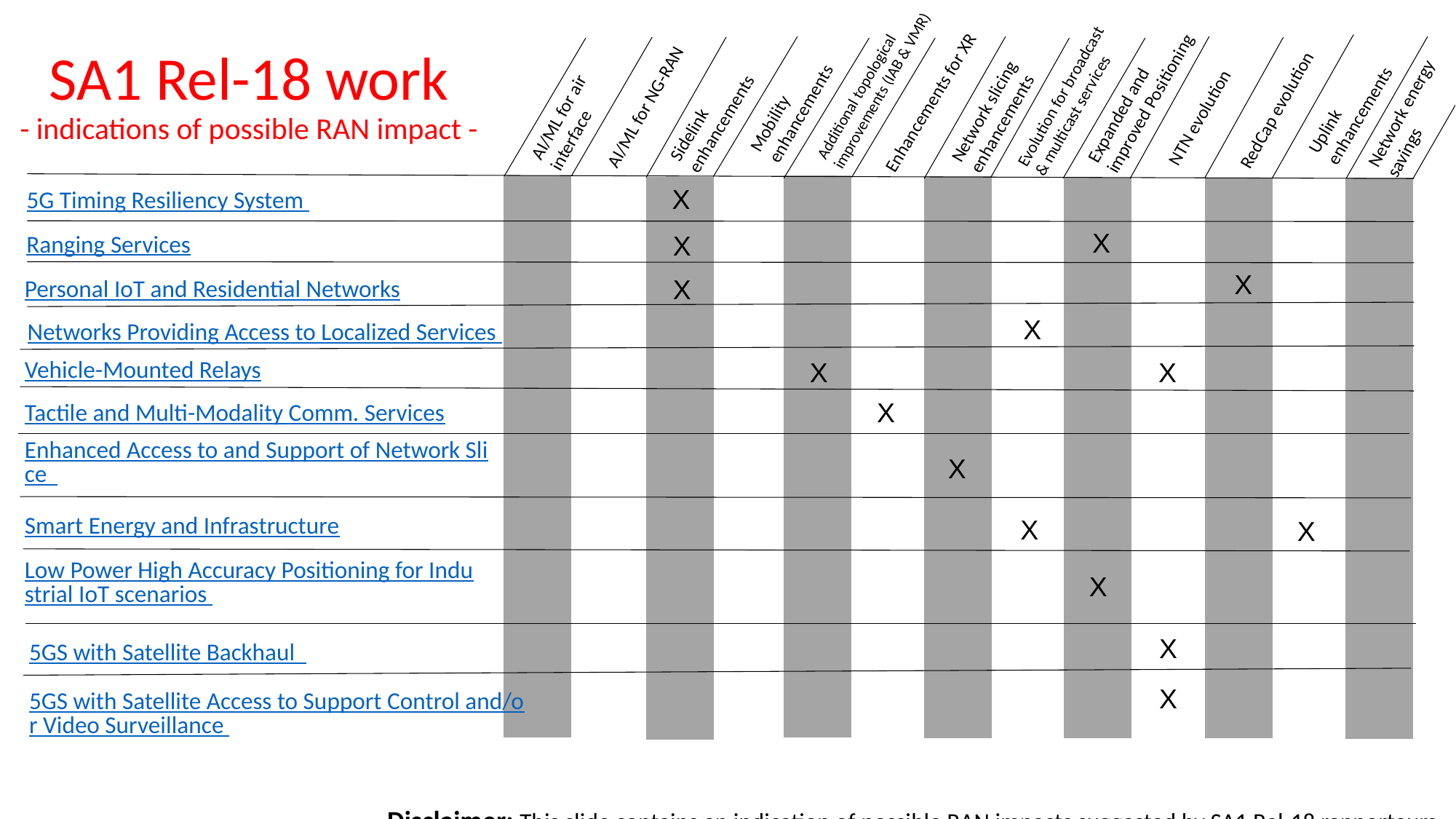

# SA1 Rel-18 work - indications of possible RAN impact -

Additional topological improvements (IAB & VMR)
RedCap evolution
Mobility enhancements
AI/ML for NG-RAN
AI/ML for air interface
Expanded and improved Positioning
Uplink enhancements
Sidelink enhancements
Network slicing enhancements
Evolution for broadcast & multicast services
NTN evolution
Network energy savings
Enhancements for XR

X
5G Timing Resiliency System
X
Ranging Services
X
X
X
Personal IoT and Residential Networks
X
Networks Providing Access to Localized Services
Vehicle-Mounted Relays
X
X
X
Tactile and Multi-Modality Comm. Services
Enhanced Access to and Support of Network Slice
X
Smart Energy and Infrastructure
X
X
Low Power High Accuracy Positioning for Industrial IoT scenarios
X
X
5GS with Satellite Backhaul
X
5GS with Satellite Access to Support Control and/or Video Surveillance

Disclaimer: This slide contains an indication of possible RAN impacts suggested by SA1 Rel-18 rapporteurs.